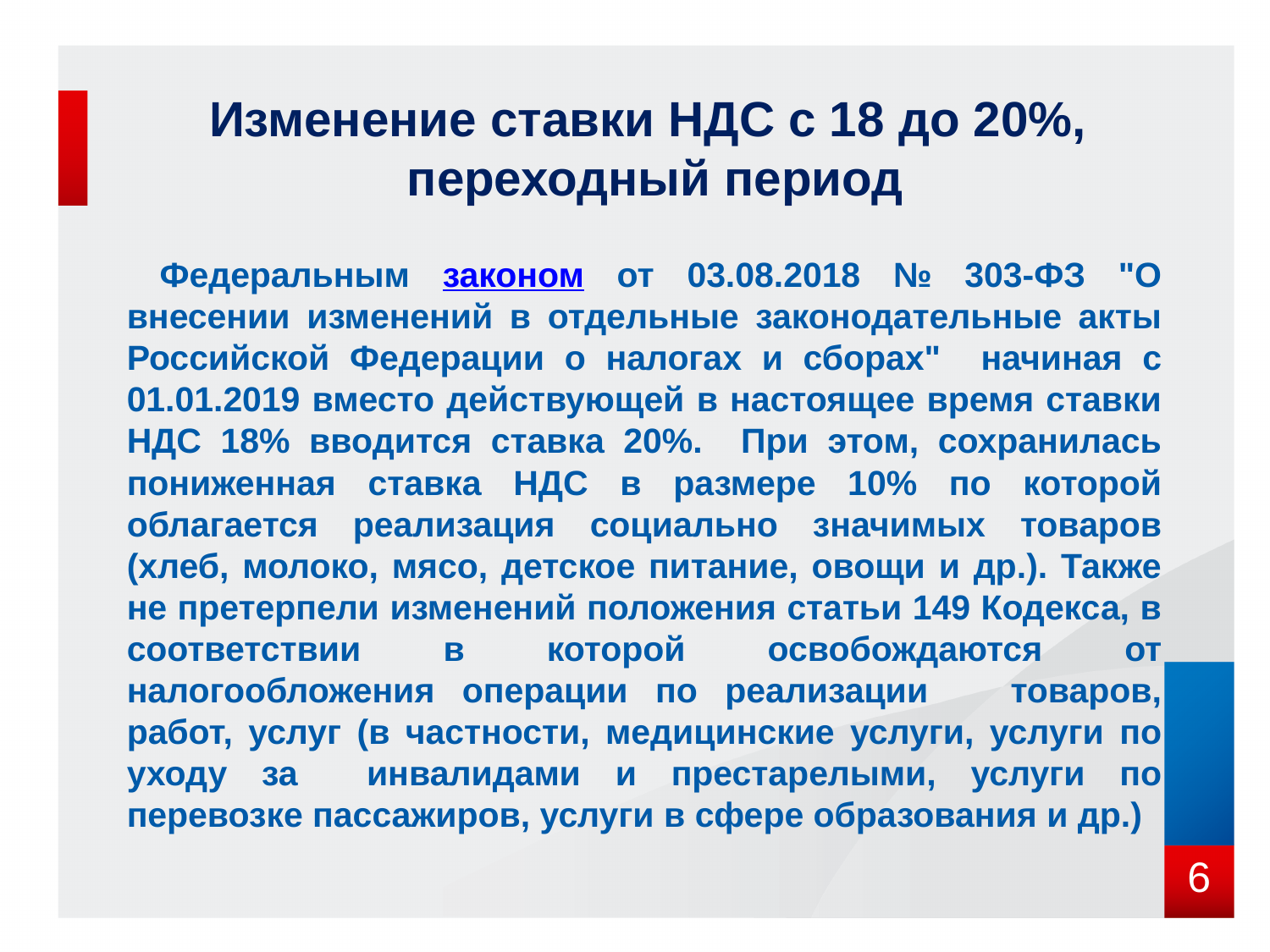

# Изменение ставки НДС с 18 до 20%, переходный период
 Федеральным законом от 03.08.2018 № 303-ФЗ "О внесении изменений в отдельные законодательные акты Российской Федерации о налогах и сборах"  начиная с 01.01.2019 вместо действующей в настоящее время ставки НДС 18% вводится ставка 20%.  При этом, сохранилась пониженная ставка НДС в размере 10% по которой облагается реализация социально значимых товаров (хлеб, молоко, мясо, детское питание, овощи и др.). Также не претерпели изменений положения статьи 149 Кодекса, в соответствии в которой освобождаются от налогообложения операции по реализации   товаров, работ, услуг (в частности, медицинские услуги, услуги по уходу за  инвалидами и престарелыми, услуги по перевозке пассажиров, услуги в сфере образования и др.)

6